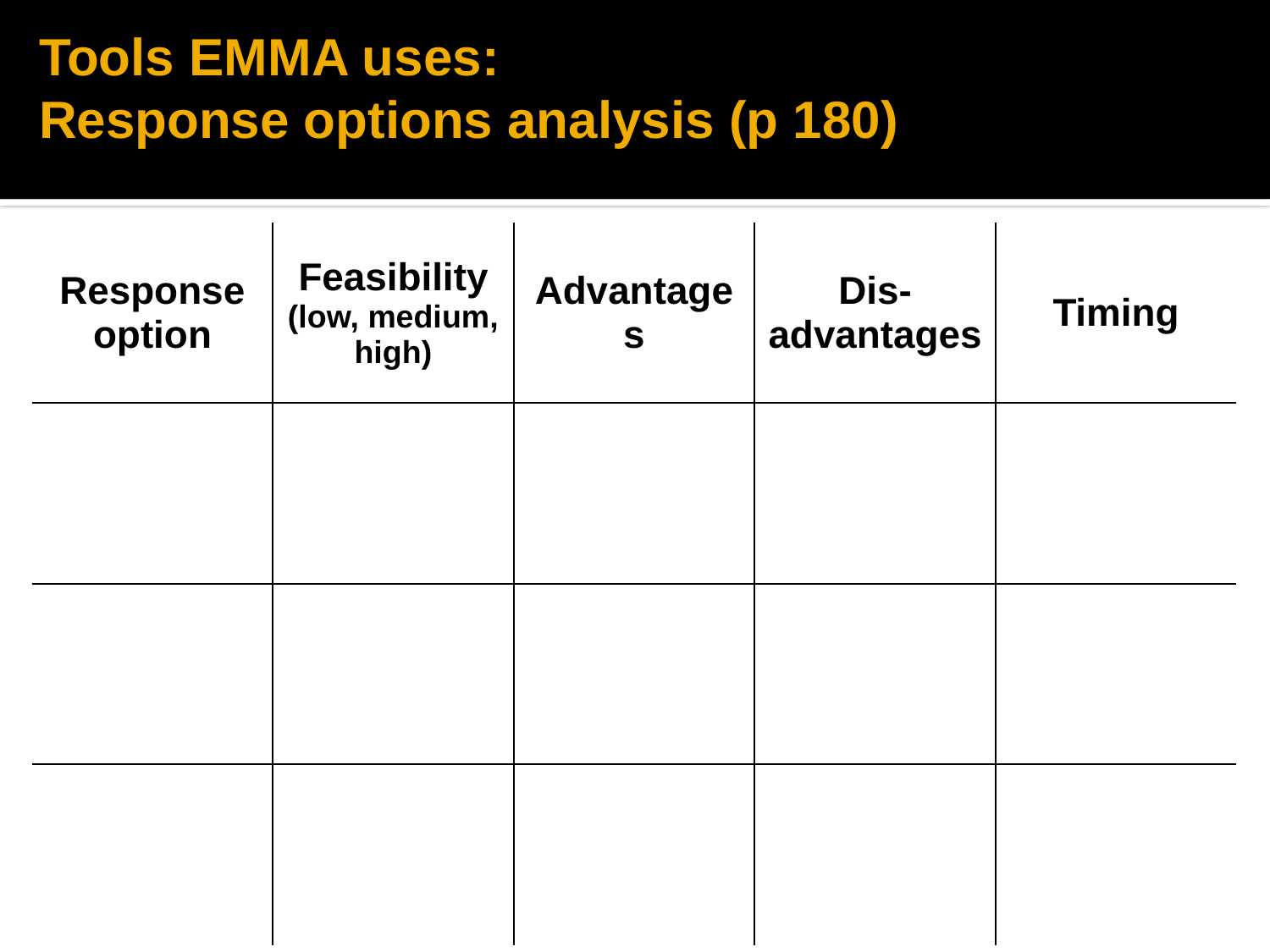

# Tools EMMA uses: Response options analysis (p 180)
| Response option | Feasibility (low, medium, high) | Advantages | Dis-advantages | Timing |
| --- | --- | --- | --- | --- |
|  |  |  |  |  |
|  |  |  |  |  |
|  |  |  |  |  |